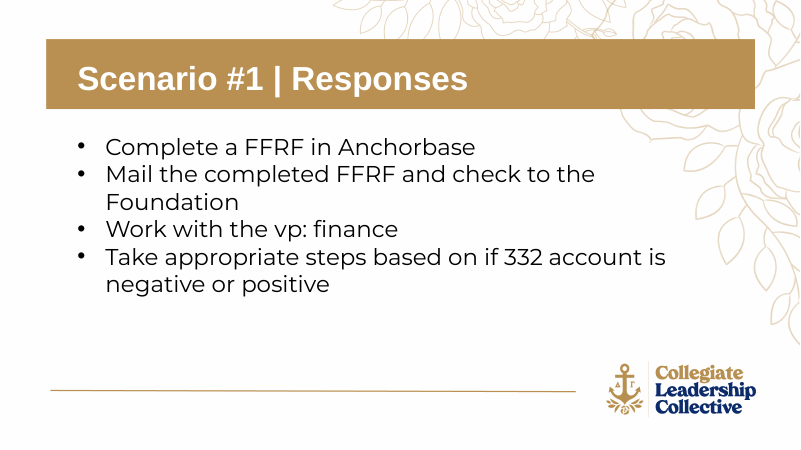

Scenario #1 | Responses
Complete a FFRF in Anchorbase
Mail the completed FFRF and check to the Foundation
Work with the vp: finance
Take appropriate steps based on if 332 account is negative or positive